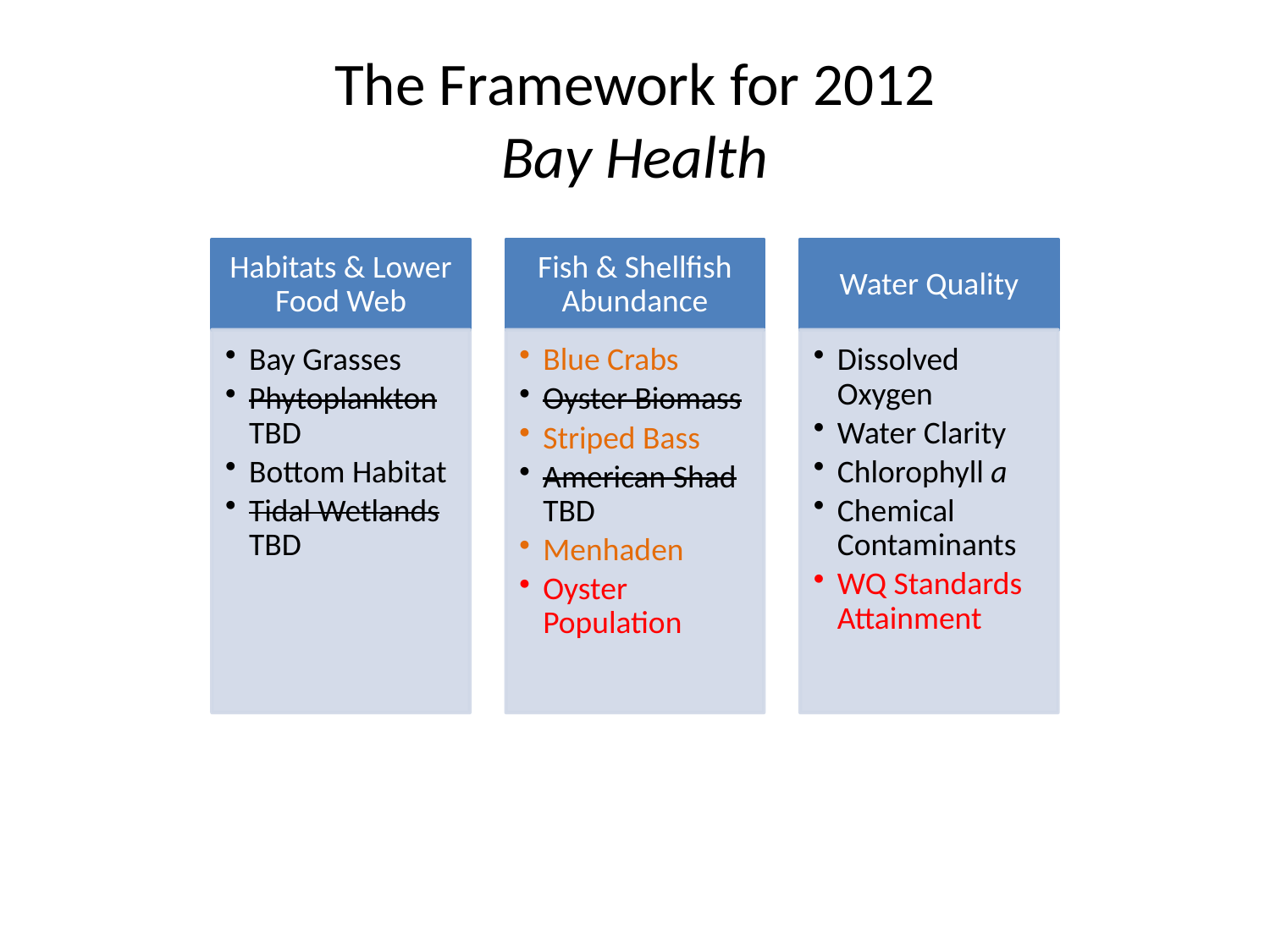

# The Framework for 2012 Bay Health
Habitats & Lower Food Web
Bay Grasses
Phytoplankton TBD
Bottom Habitat
Tidal Wetlands TBD
Fish & Shellfish Abundance
Blue Crabs
Oyster Biomass
Striped Bass
American Shad TBD
Menhaden
Oyster Population

Water Quality
Dissolved Oxygen
Water Clarity
Chlorophyll a
Chemical Contaminants
WQ Standards Attainment